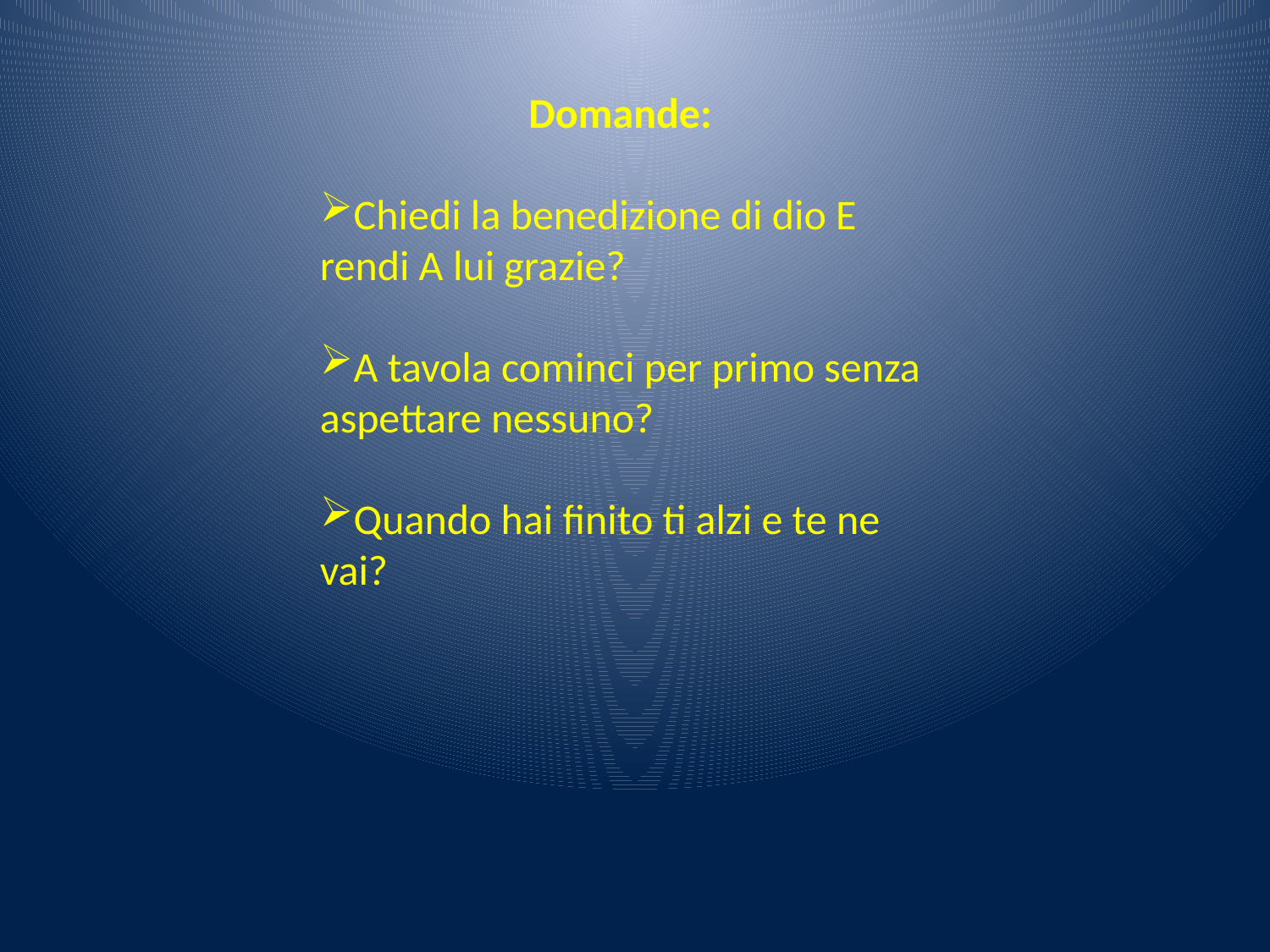

Domande:

Chiedi la benedizione di dio E rendi A lui grazie?

A tavola cominci per primo senza aspettare nessuno?

Quando hai finito ti alzi e te ne vai?